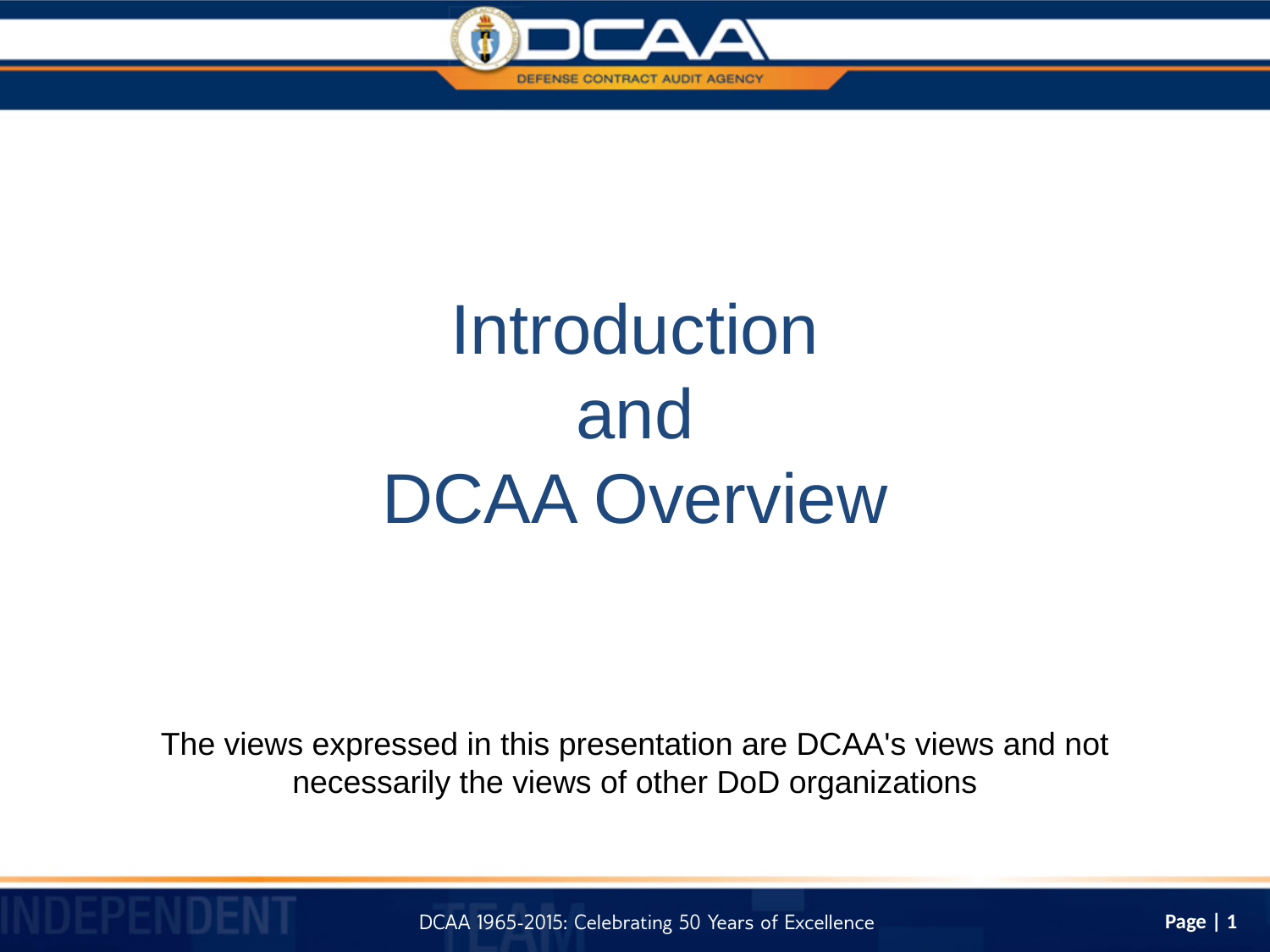

# Introduction and DCAA Overview
The views expressed in this presentation are DCAA's views and not necessarily the views of other DoD organizations
Page | 1
DCAA 1965-2015: Celebrating 50 Years of Excellence